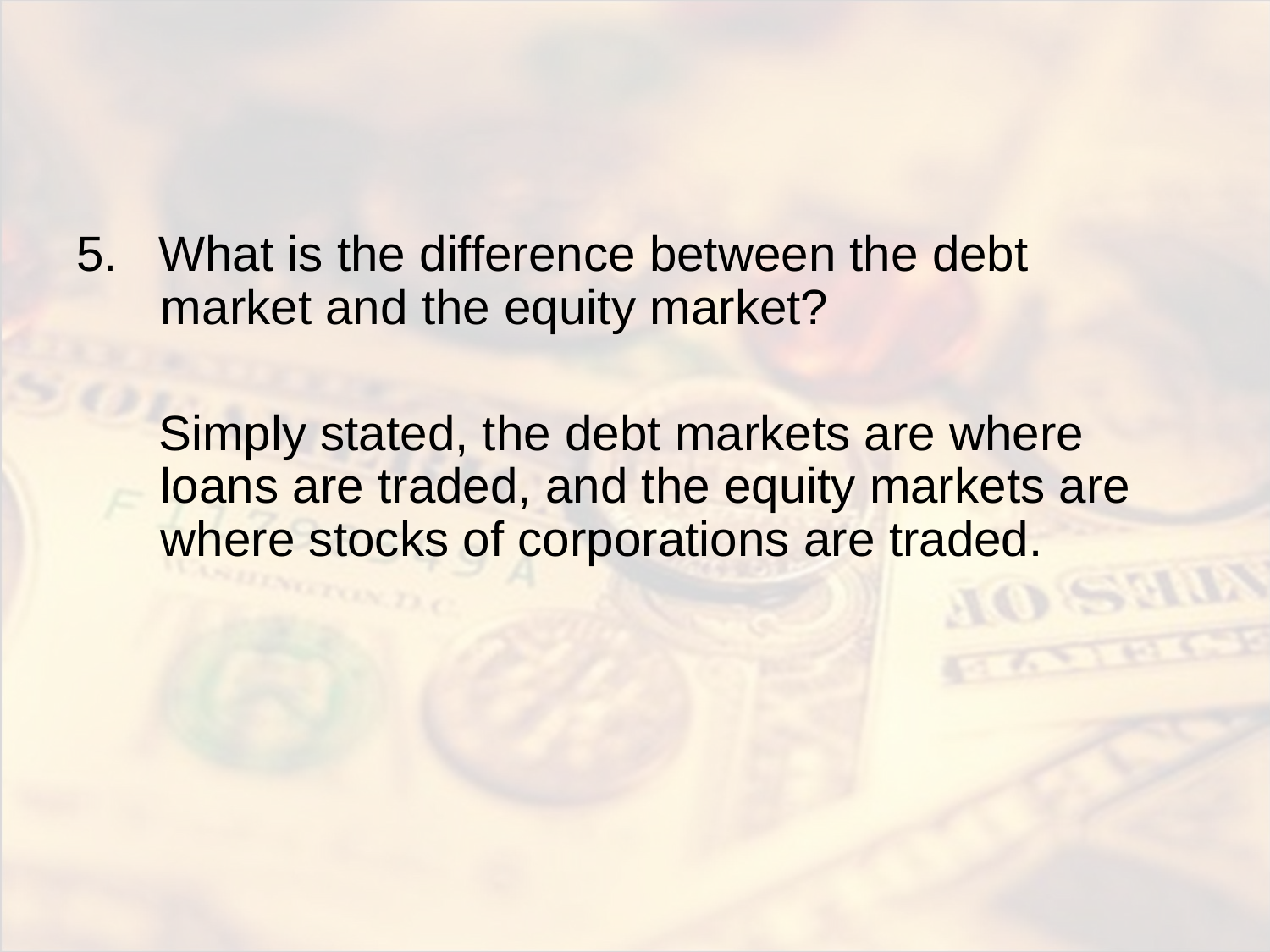

#
5.   What is the difference between the debt market and the equity market?

      Simply stated, the debt markets are where loans are traded, and the equity markets are where stocks of corporations are traded.